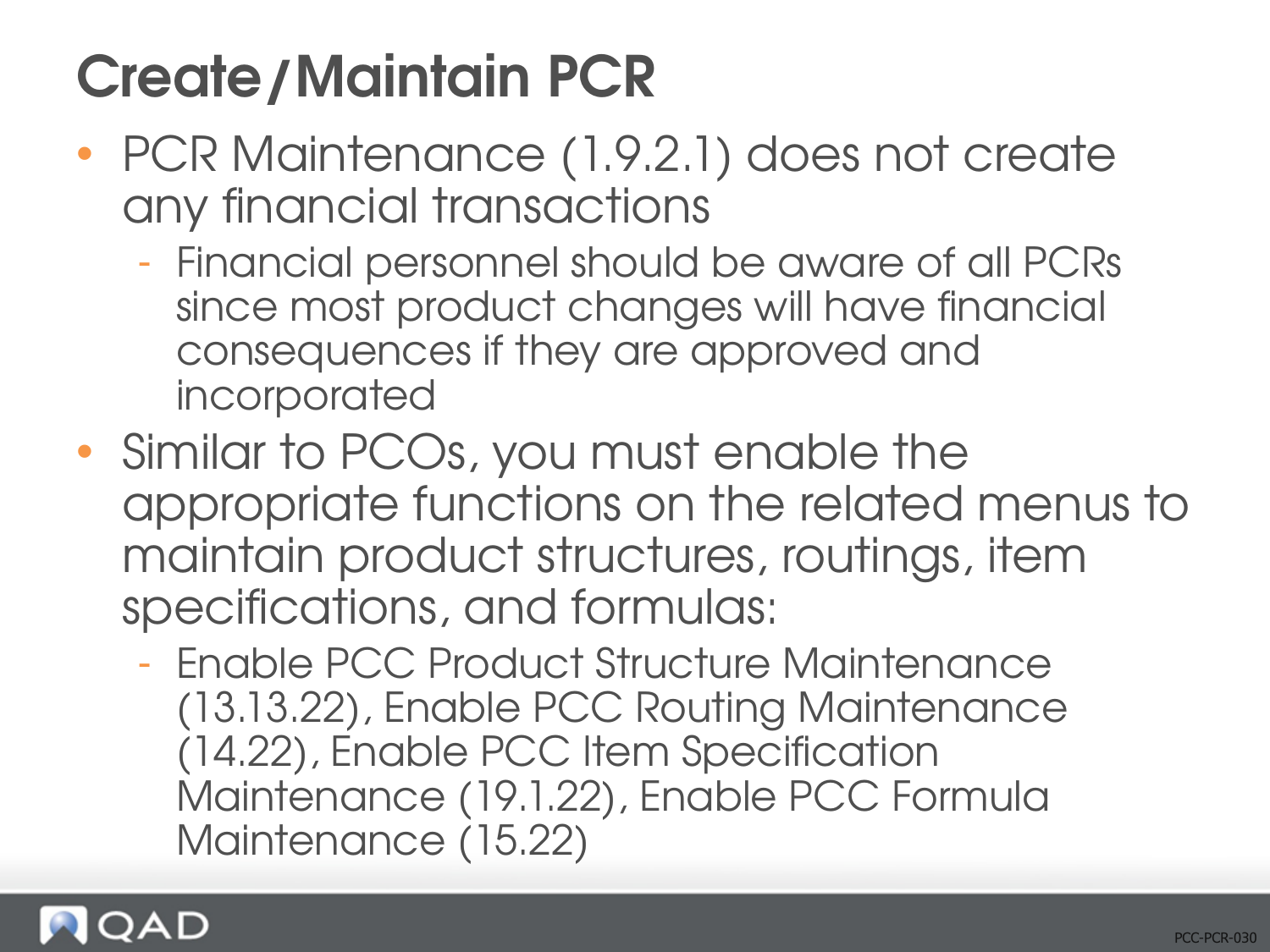

# Create/Maintain PCR
PCR Maintenance (1.9.2.1) does not create any financial transactions
Financial personnel should be aware of all PCRs since most product changes will have financial consequences if they are approved and incorporated
Similar to PCOs, you must enable the appropriate functions on the related menus to maintain product structures, routings, item specifications, and formulas:
Enable PCC Product Structure Maintenance (13.13.22), Enable PCC Routing Maintenance (14.22), Enable PCC Item Specification Maintenance (19.1.22), Enable PCC Formula Maintenance (15.22)

PCC-PCR-030